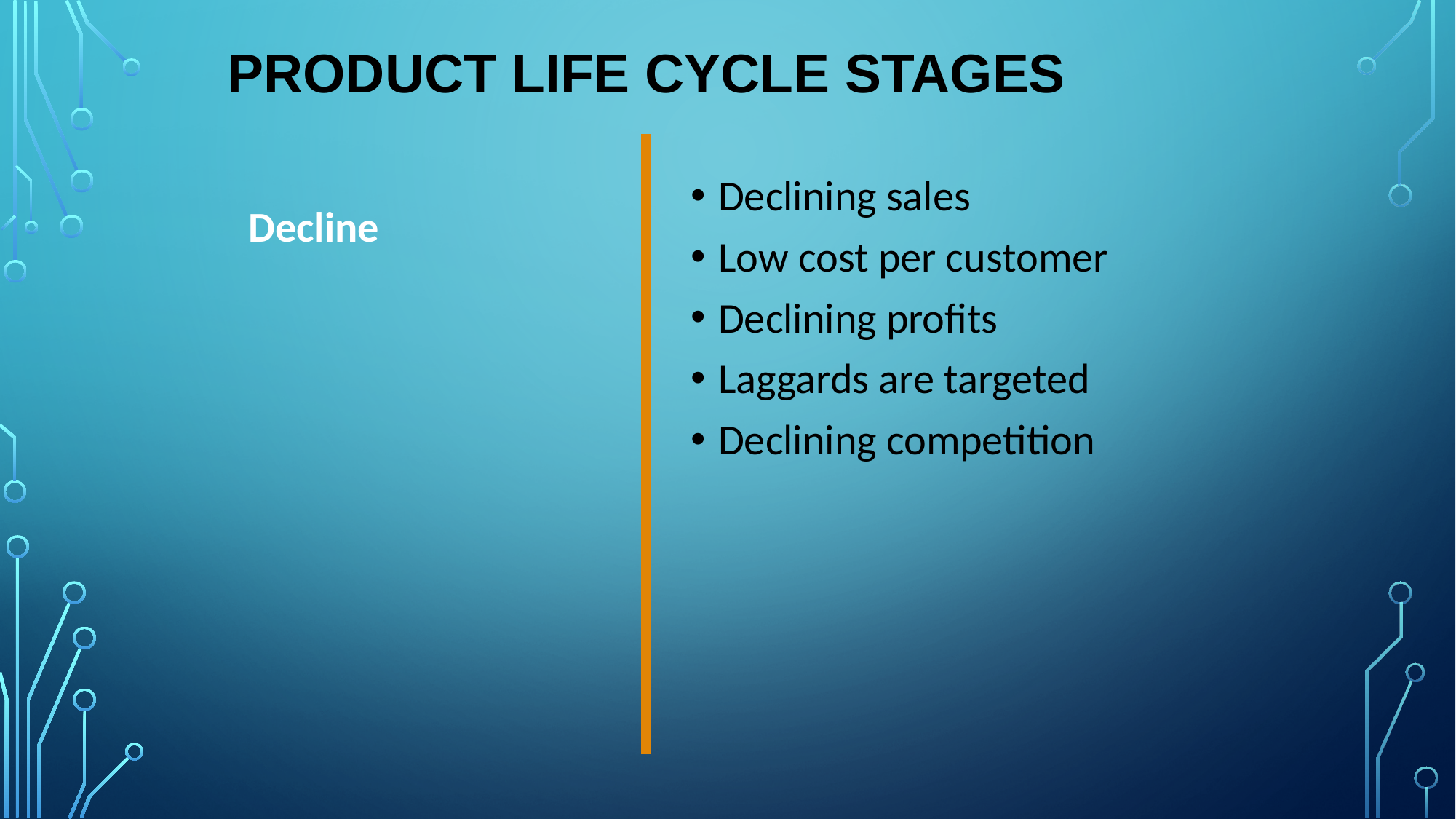

# Product Life Cycle Stages

Declining sales
Low cost per customer
Declining profits
Laggards are targeted
Declining competition
Decline